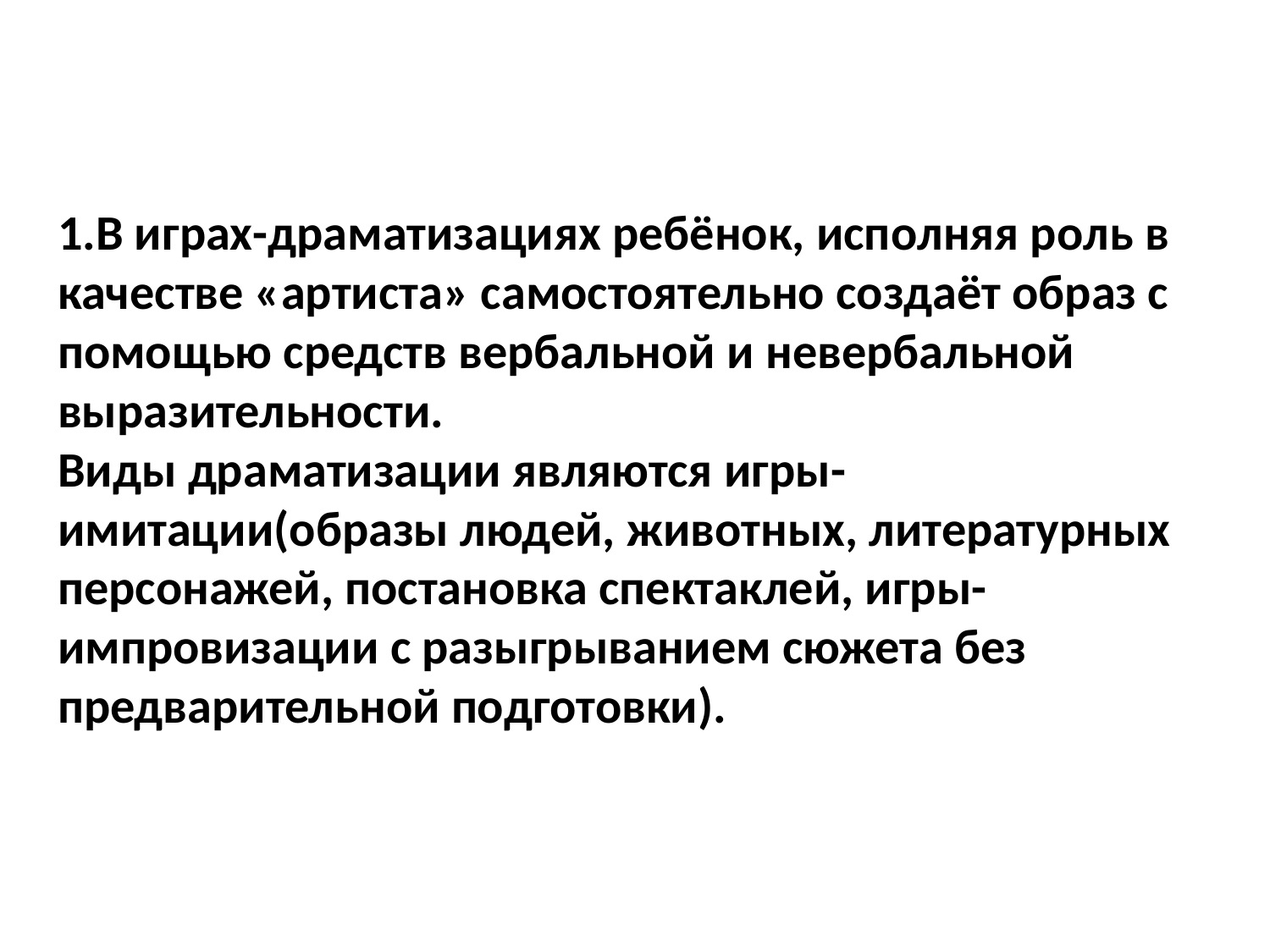

# 1.В играх-драматизациях ребёнок, исполняя роль в качестве «артиста» самостоятельно создаёт образ с помощью средств вербальной и невербальной выразительности. Виды драматизации являются игры- имитации(образы людей, животных, литературных персонажей, постановка спектаклей, игры- импровизации с разыгрыванием сюжета без предварительной подготовки).